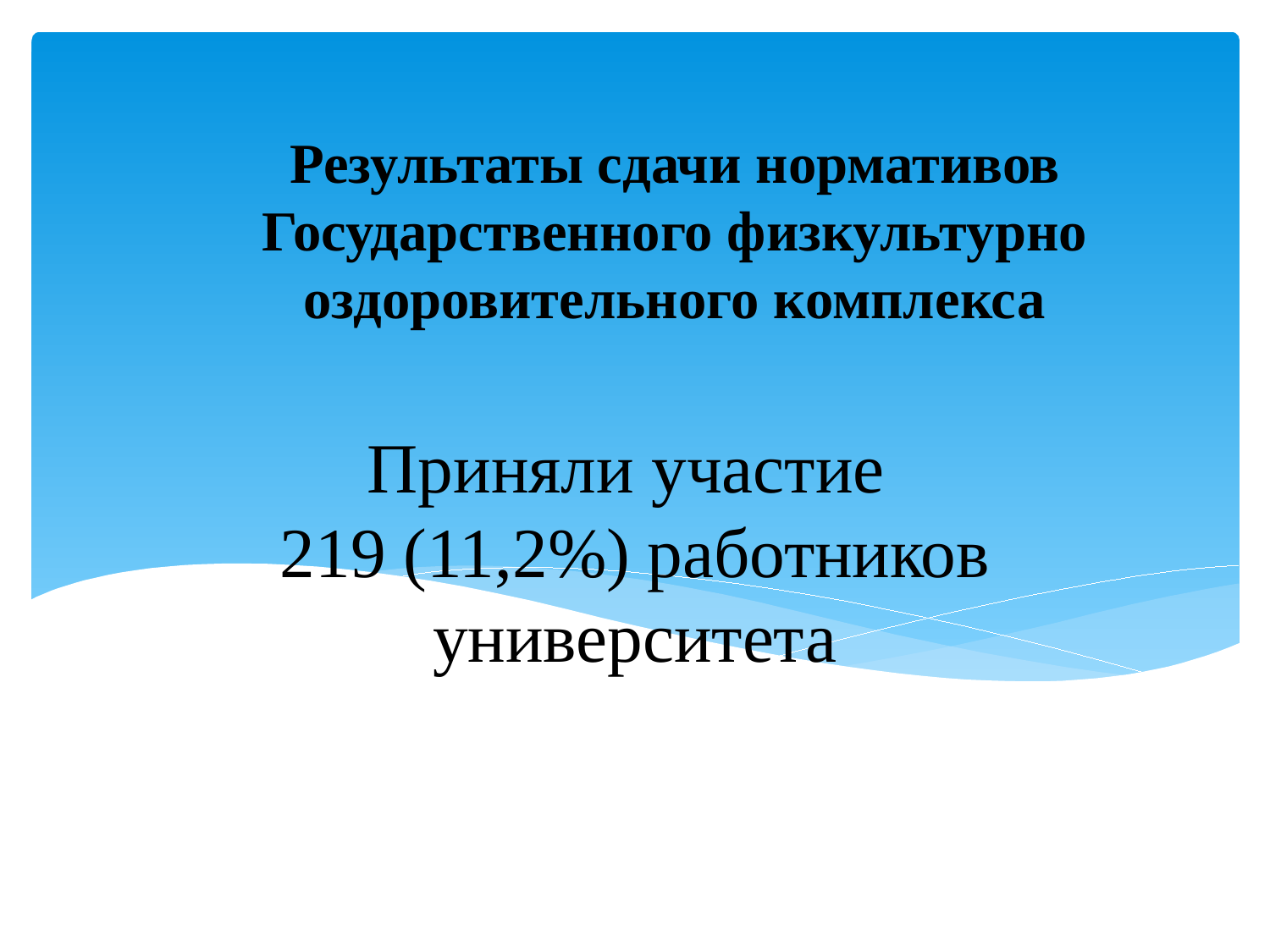

Результаты сдачи нормативов Государственного физкультурно оздоровительного комплекса
# Приняли участие 219 (11,2%) работников университета